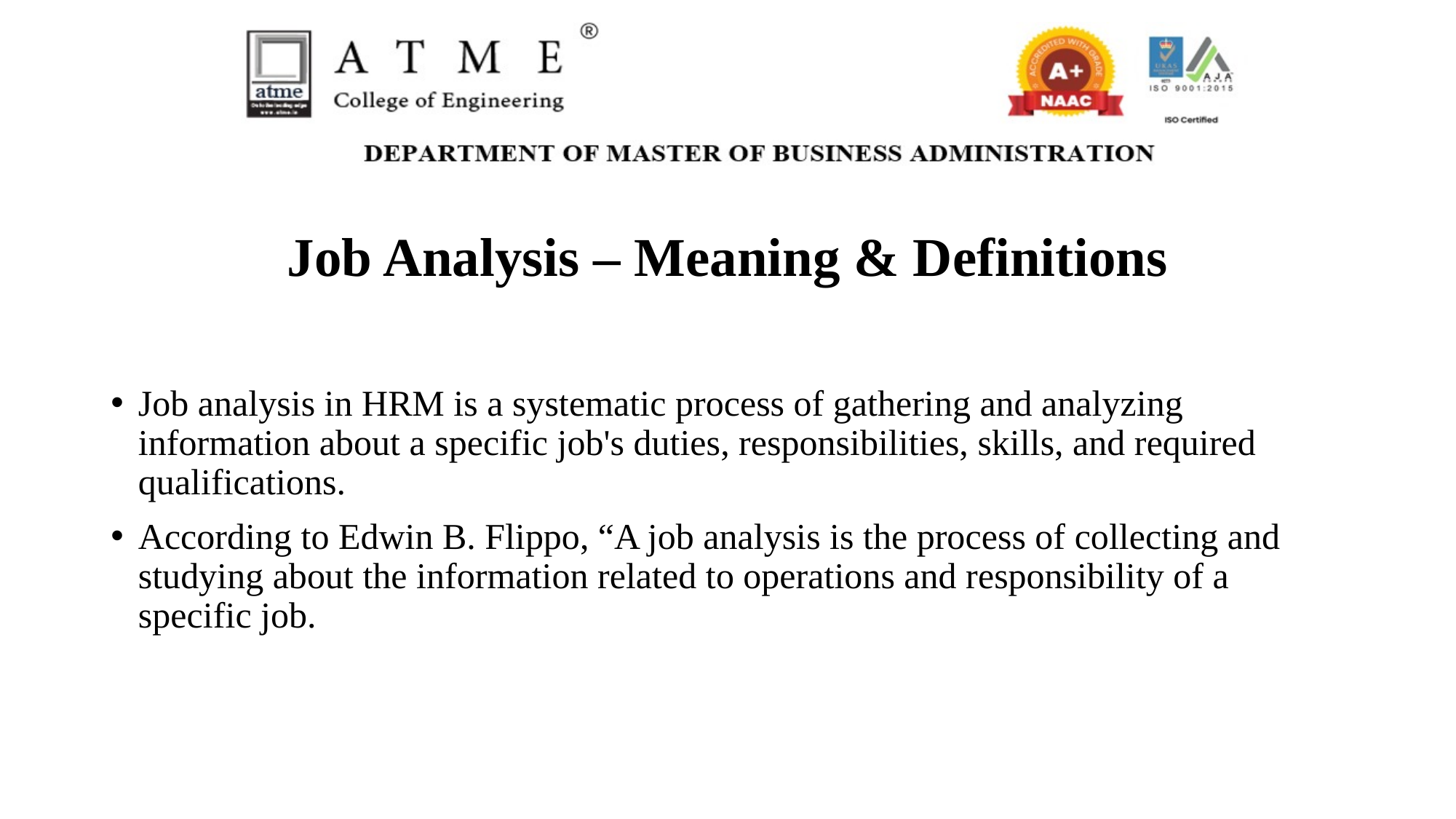

# Job Analysis – Meaning & Definitions
Job analysis in HRM is a systematic process of gathering and analyzing information about a specific job's duties, responsibilities, skills, and required qualifications.
According to Edwin B. Flippo, “A job analysis is the process of collecting and studying about the information related to operations and responsibility of a specific job.